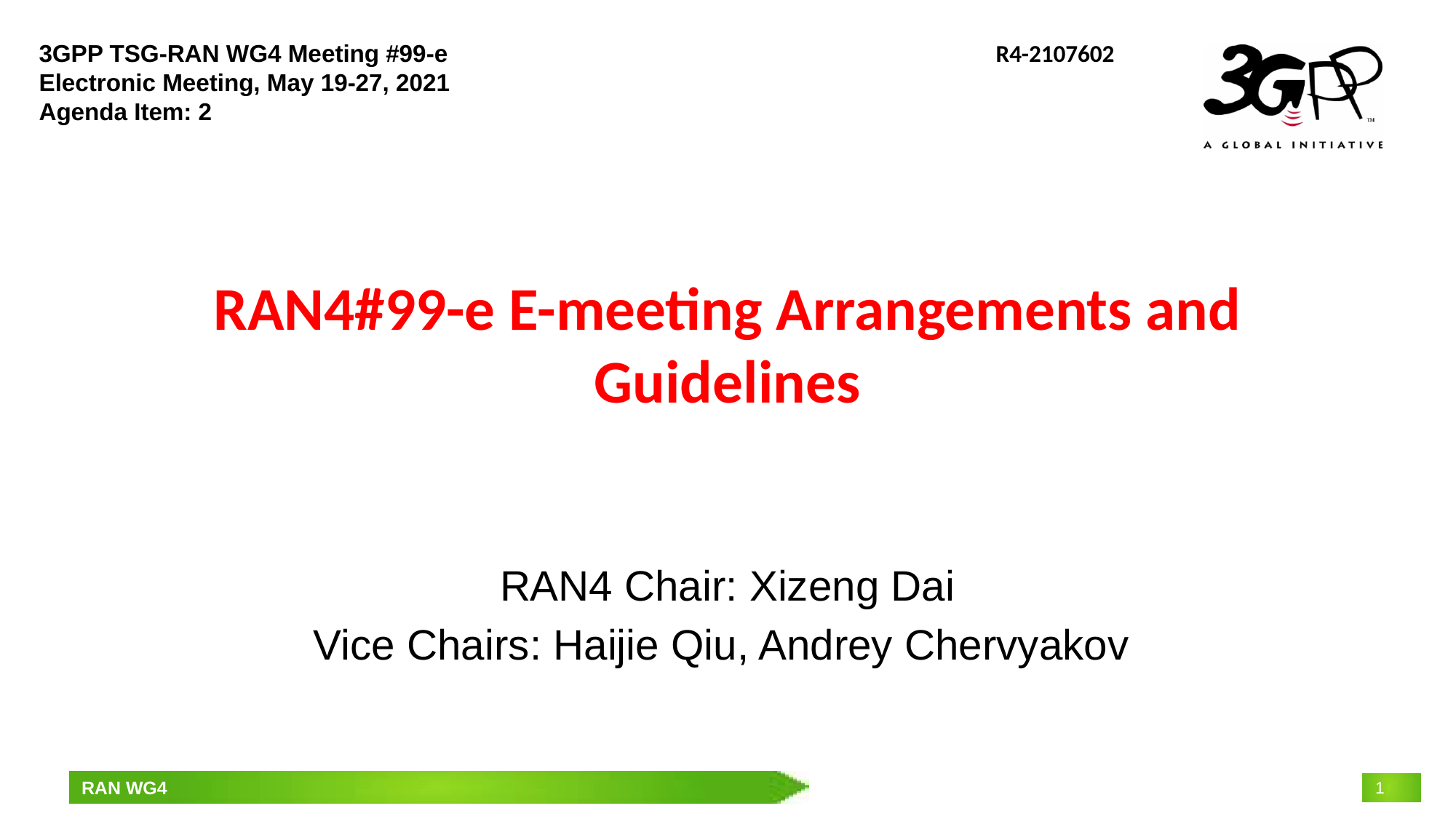

3GPP TSG-RAN WG4 Meeting #99-e
Electronic Meeting, May 19-27, 2021
Agenda Item: 2

R4-2107602
# RAN4#99-e E-meeting Arrangements and Guidelines
RAN4 Chair: Xizeng Dai
Vice Chairs: Haijie Qiu, Andrey Chervyakov